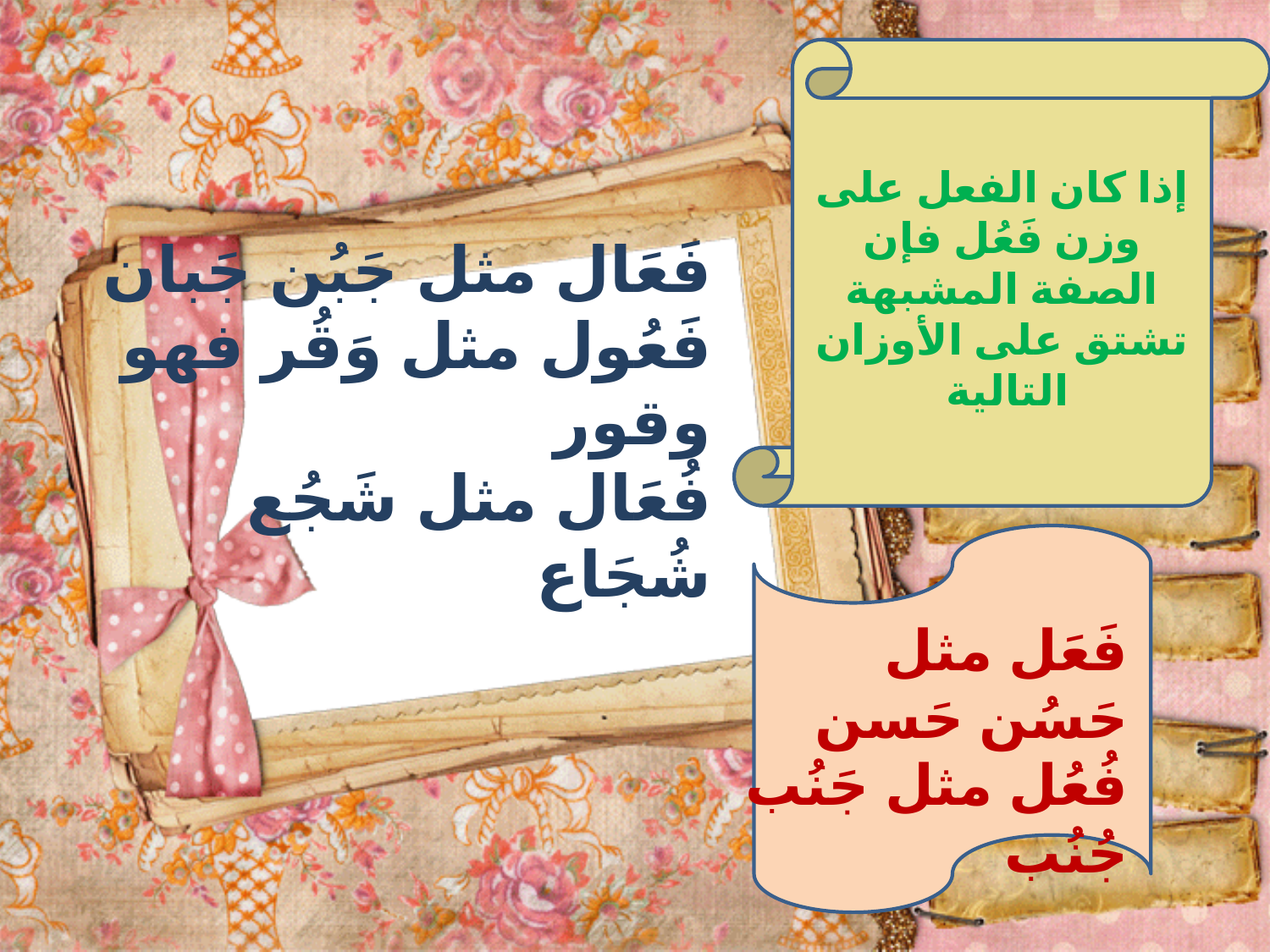

إذا كان الفعل على وزن فَعُل فإن الصفة المشبهة تشتق على الأوزان التالية
فَعَال مثل جَبُن جَبان
فَعُول مثل وَقُر فهو وقور
فُعَال مثل شَجُع شُجَاع

فَعَل مثل حَسُن حَسن
فُعُل مثل جَنُب جُنُب